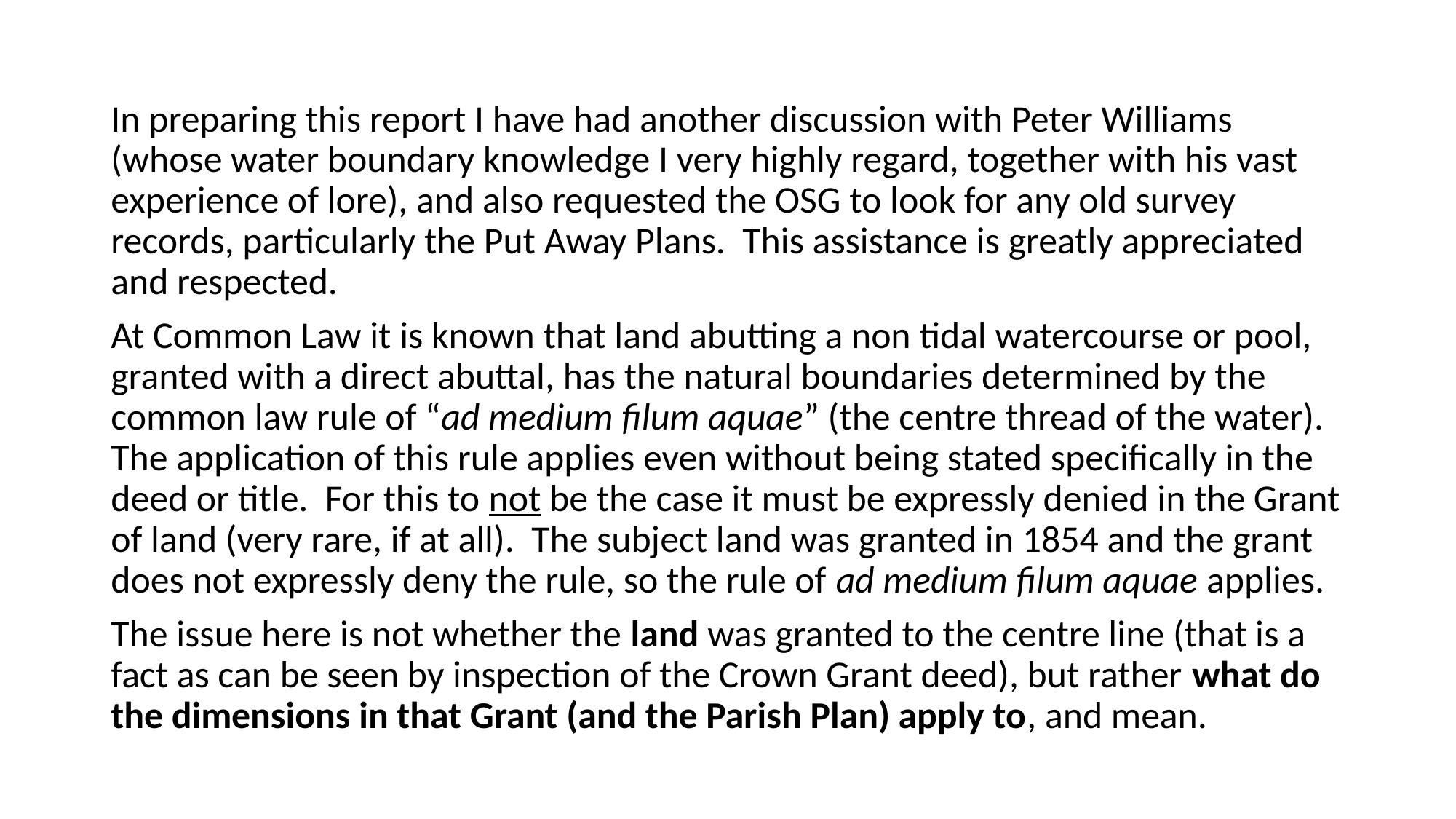

#
In preparing this report I have had another discussion with Peter Williams (whose water boundary knowledge I very highly regard, together with his vast experience of lore), and also requested the OSG to look for any old survey records, particularly the Put Away Plans.  This assistance is greatly appreciated and respected.
At Common Law it is known that land abutting a non tidal watercourse or pool, granted with a direct abuttal, has the natural boundaries determined by the common law rule of “ad medium filum aquae” (the centre thread of the water).  The application of this rule applies even without being stated specifically in the deed or title.  For this to not be the case it must be expressly denied in the Grant of land (very rare, if at all).  The subject land was granted in 1854 and the grant does not expressly deny the rule, so the rule of ad medium filum aquae applies.
The issue here is not whether the land was granted to the centre line (that is a fact as can be seen by inspection of the Crown Grant deed), but rather what do the dimensions in that Grant (and the Parish Plan) apply to, and mean.